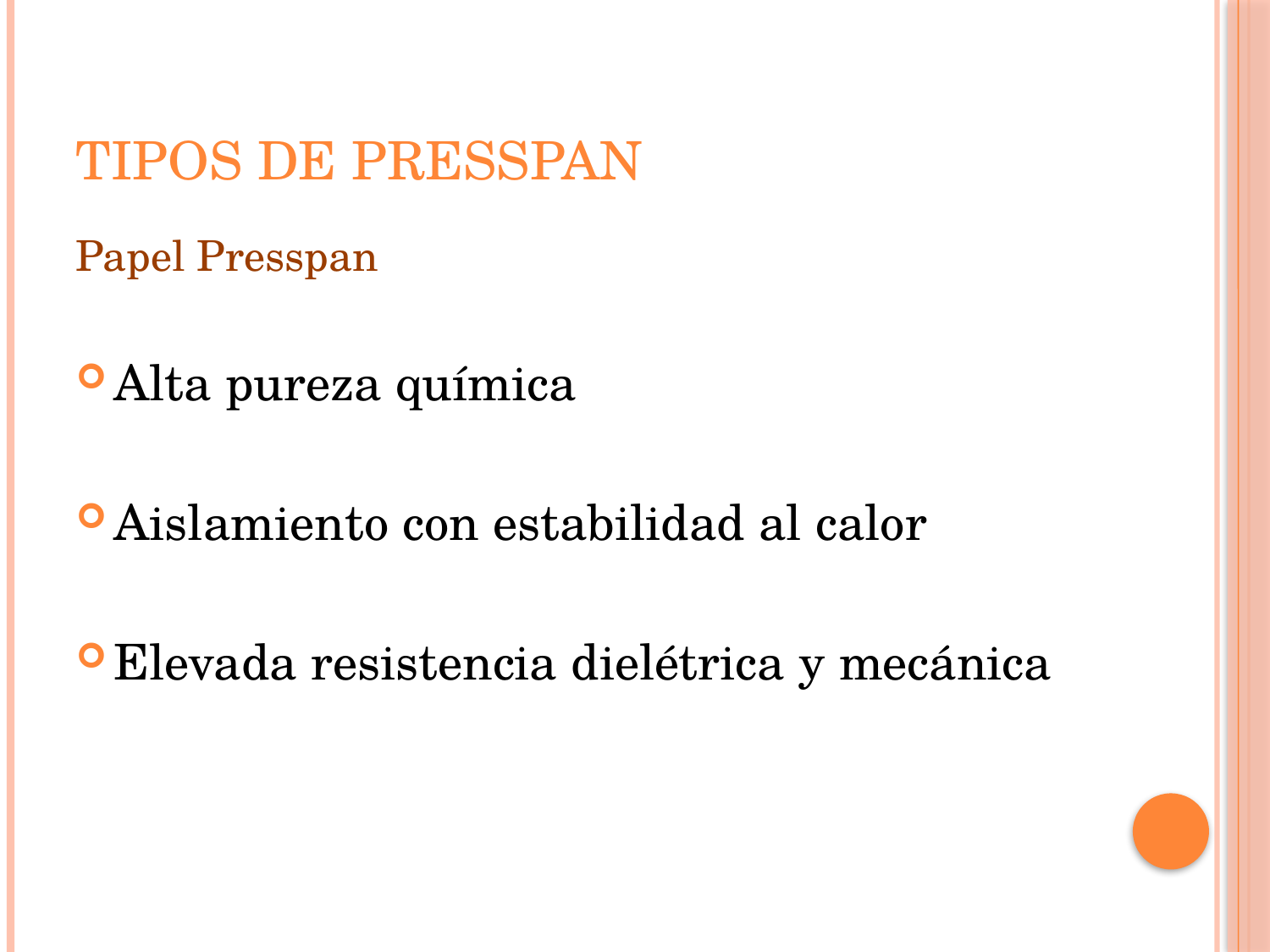

# Tipos de Presspan
Papel Presspan

Alta pureza química

Aislamiento con estabilidad al calor

Elevada resistencia dielétrica y mecánica